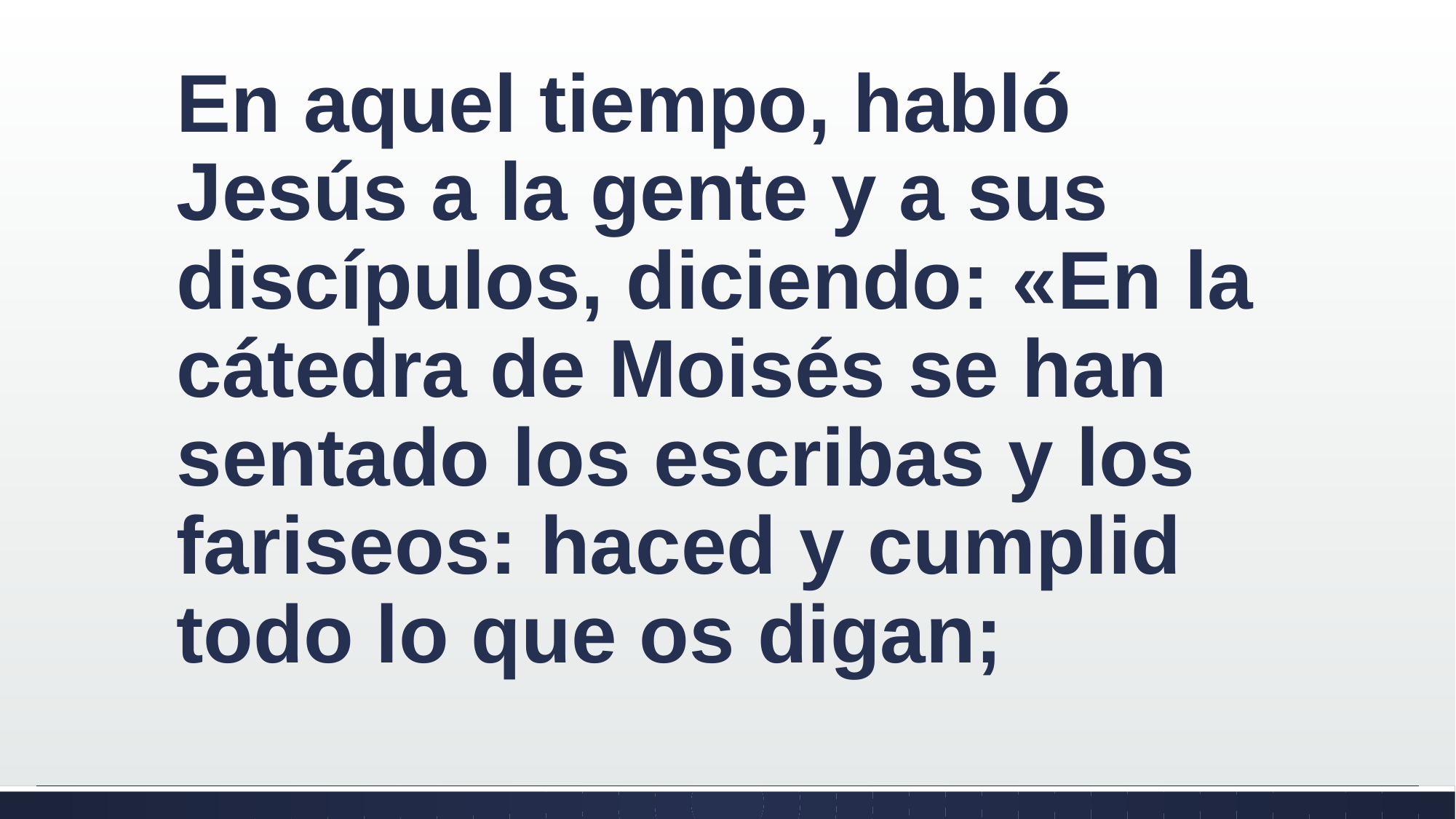

#
En aquel tiempo, habló Jesús a la gente y a sus discípulos, diciendo: «En la cátedra de Moisés se han sentado los escribas y los fariseos: haced y cumplid todo lo que os digan;